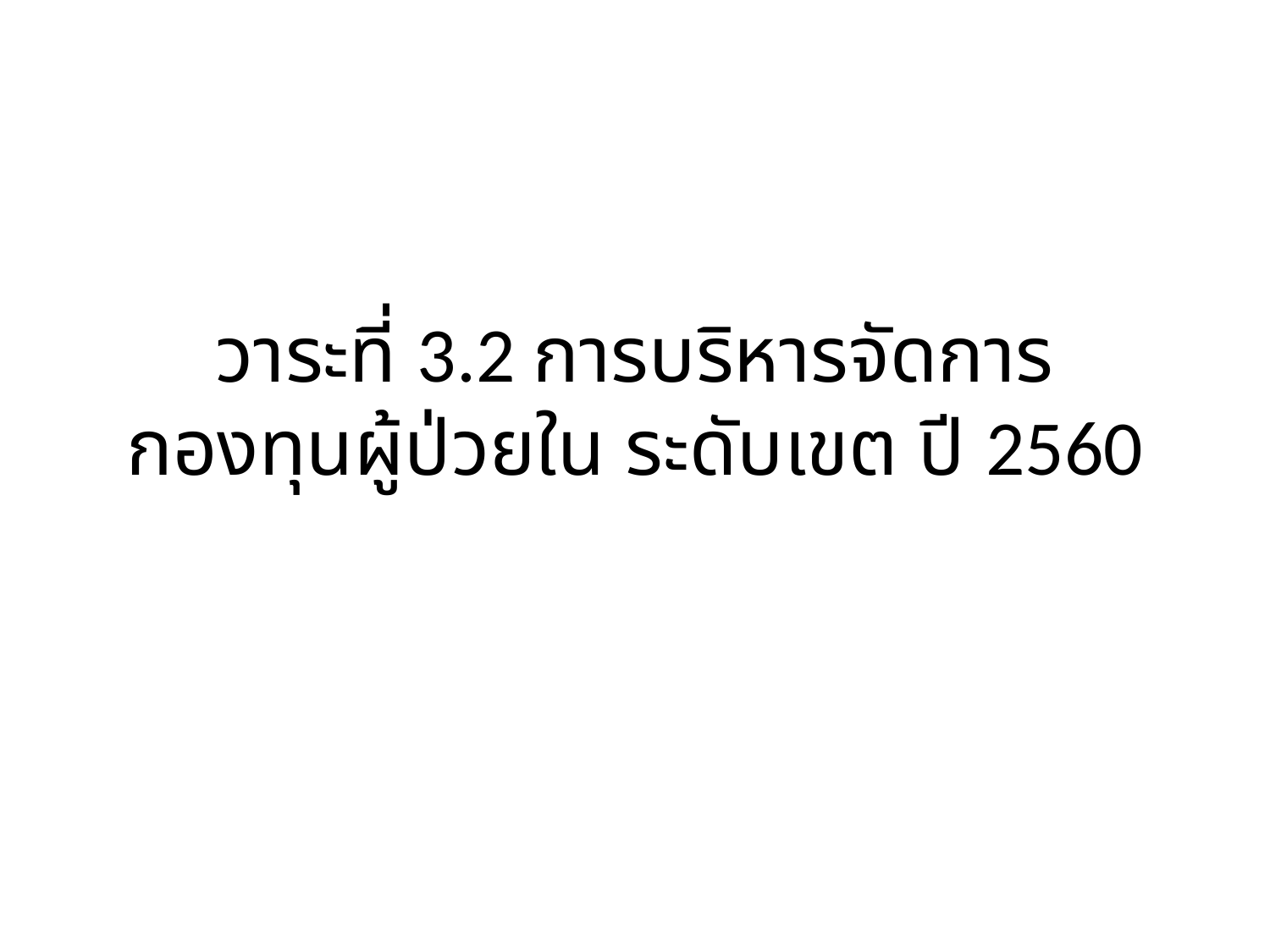

# วาระที่ 3.2 การบริหารจัดการกองทุนผู้ป่วยใน ระดับเขต ปี 2560